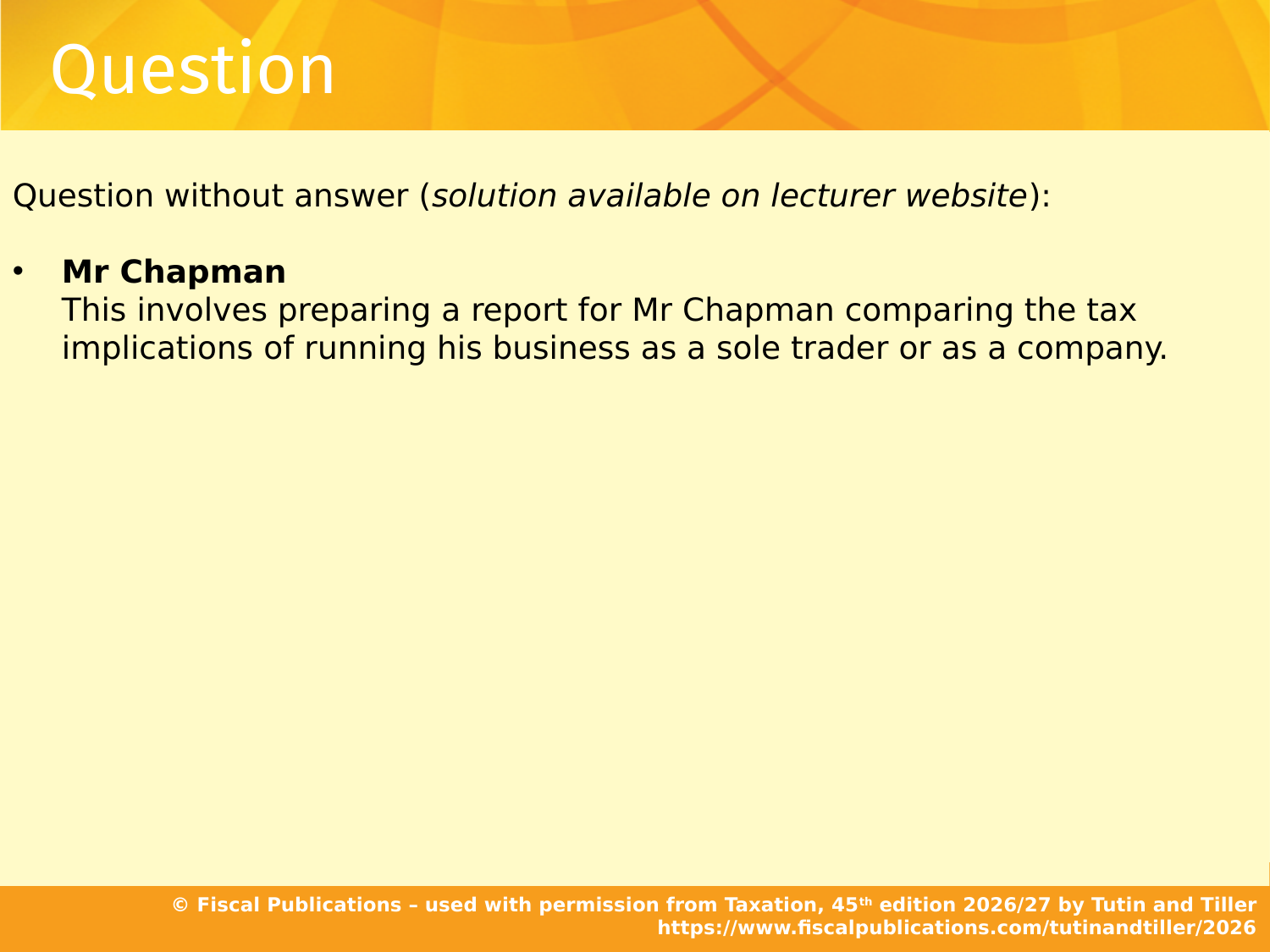

# Question

Question without answer (solution available on lecturer website):

Mr Chapman
	This involves preparing a report for Mr Chapman comparing the tax implications of running his business as a sole trader or as a company.